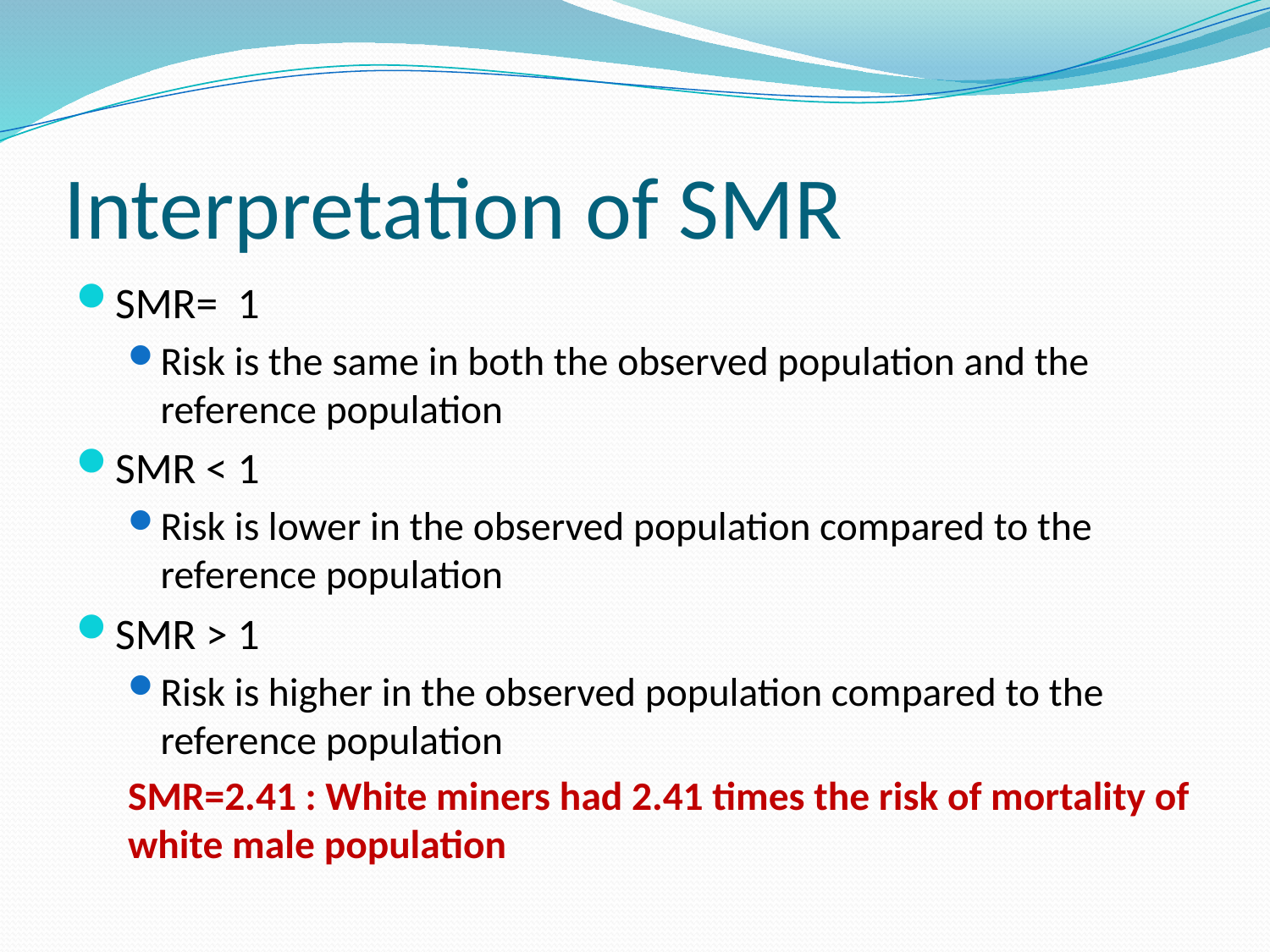

# Interpretation of SMR
SMR=  1
Risk is the same in both the observed population and the reference population
SMR < 1
Risk is lower in the observed population compared to the reference population
SMR > 1
Risk is higher in the observed population compared to the reference population
SMR=2.41 : White miners had 2.41 times the risk of mortality of white male population